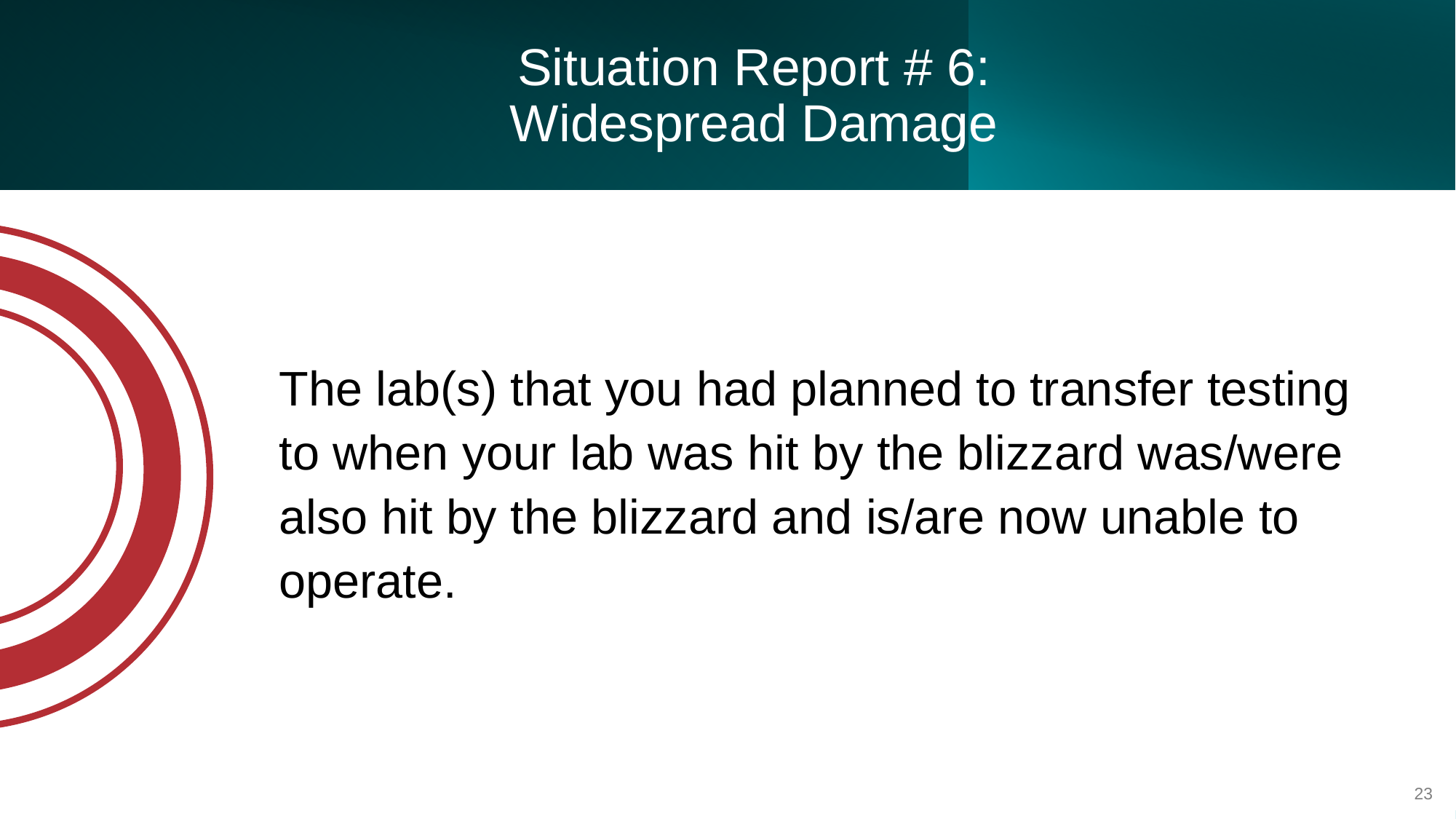

# Situation Report # 6: Widespread Damage

The lab(s) that you had planned to transfer testing to when your lab was hit by the blizzard was/were also hit by the blizzard and is/are now unable to operate.
23